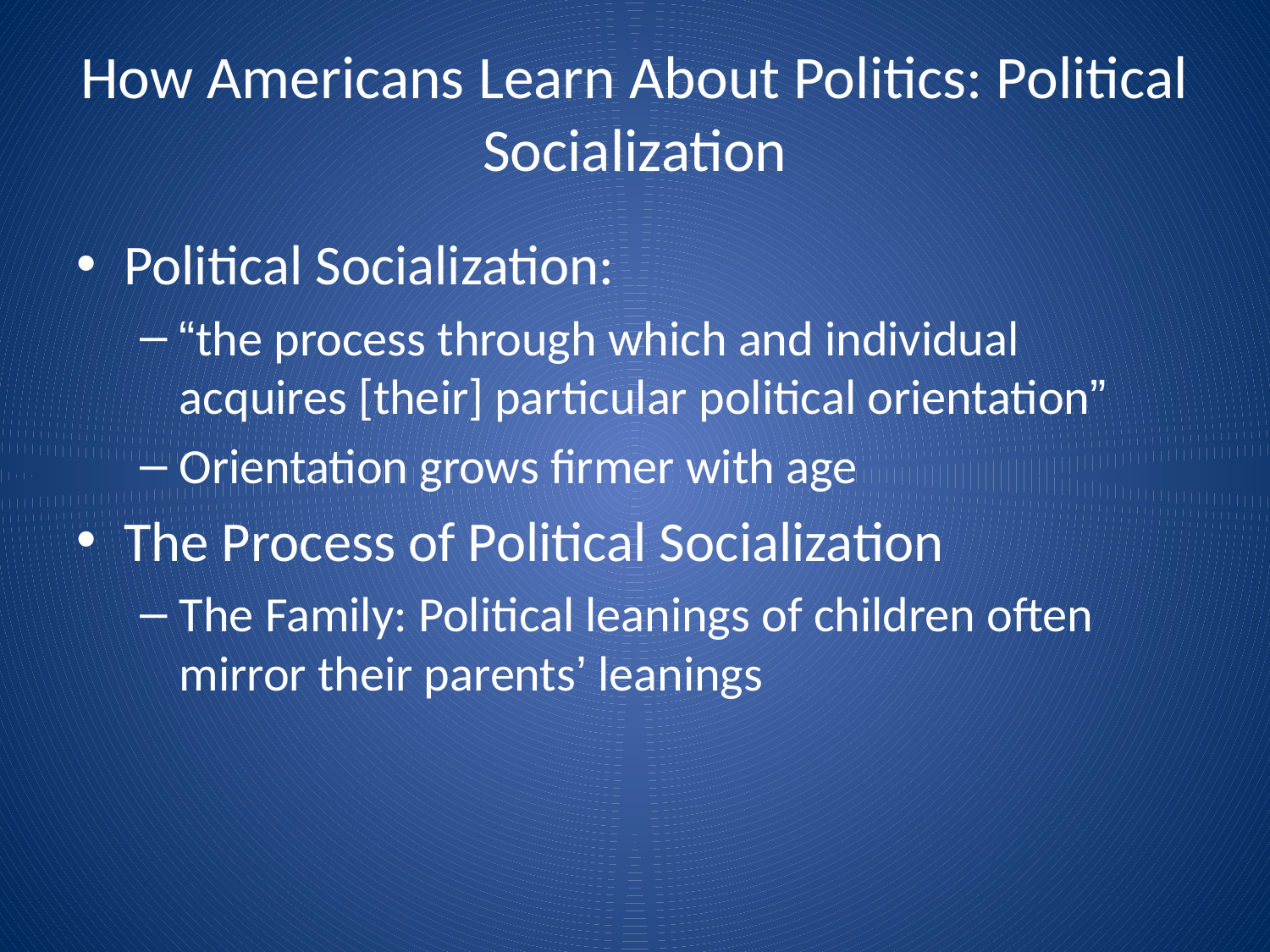

# How Americans Learn About Politics: Political Socialization
Political Socialization:
“the process through which and individual acquires [their] particular political orientation”
Orientation grows firmer with age
The Process of Political Socialization
The Family: Political leanings of children often mirror their parents’ leanings